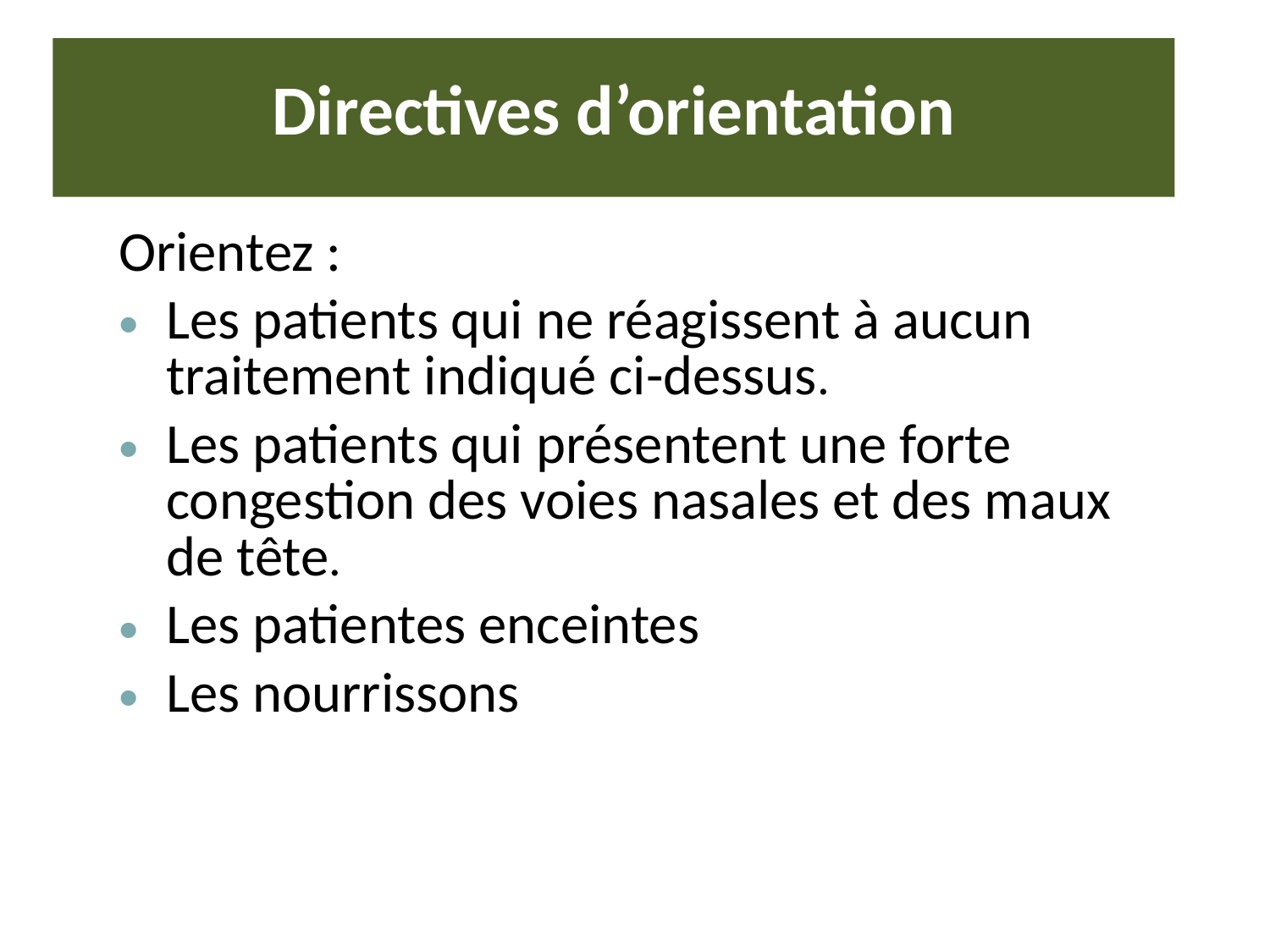

# Directives d’orientation
Orientez :
Les patients qui ne réagissent à aucun traitement indiqué ci-dessus.
Les patients qui présentent une forte congestion des voies nasales et des maux de tête.
Les patientes enceintes
Les nourrissons